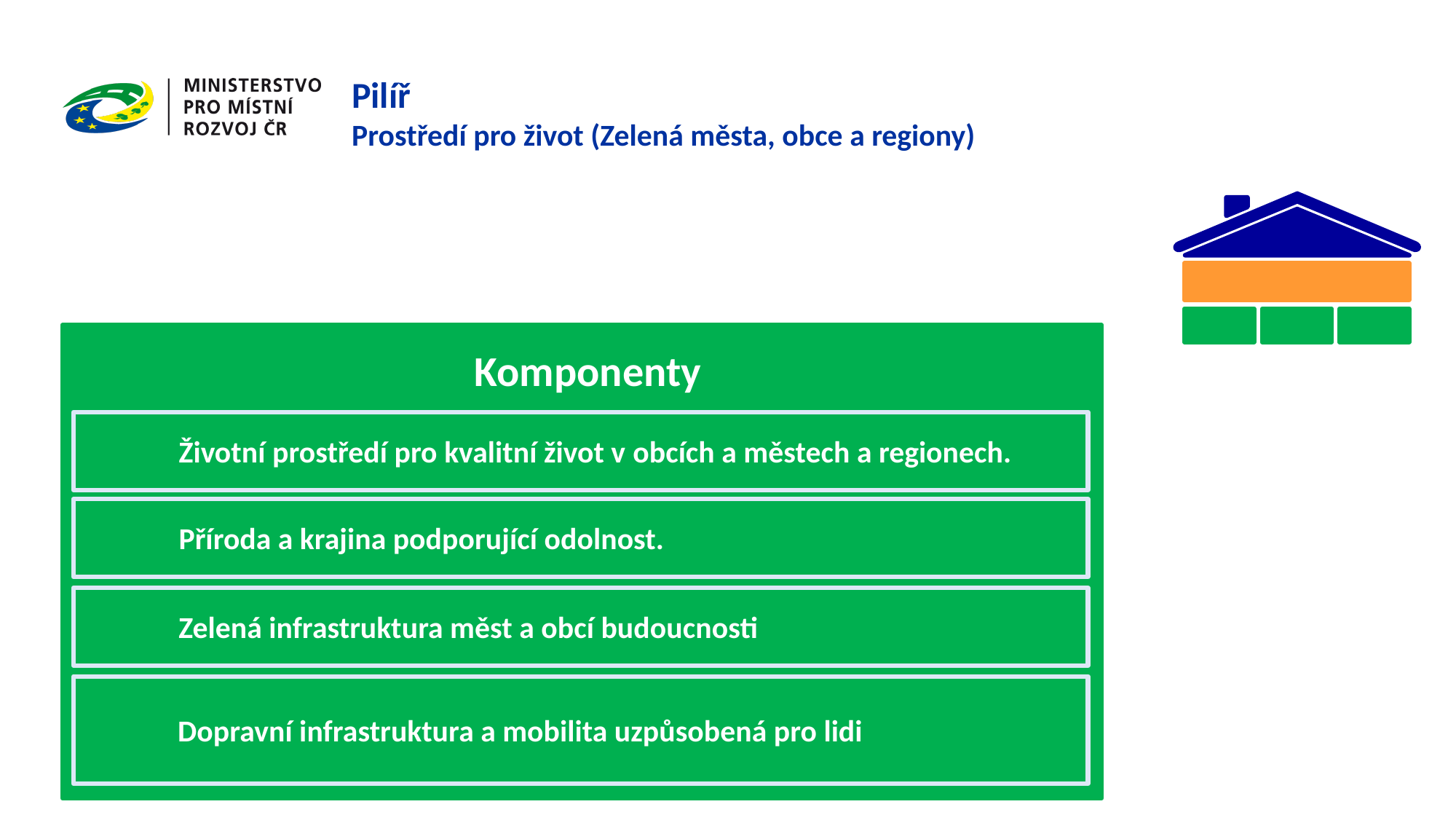

Pilíř
Prostředí pro život (Zelená města, obce a regiony)

Komponenty

Životní prostředí pro kvalitní život v obcích a městech a regionech.

Příroda a krajina podporující odolnost.

Zelená infrastruktura měst a obcí budoucnosti
Dopravní infrastruktura a mobilita uzpůsobená pro lidi